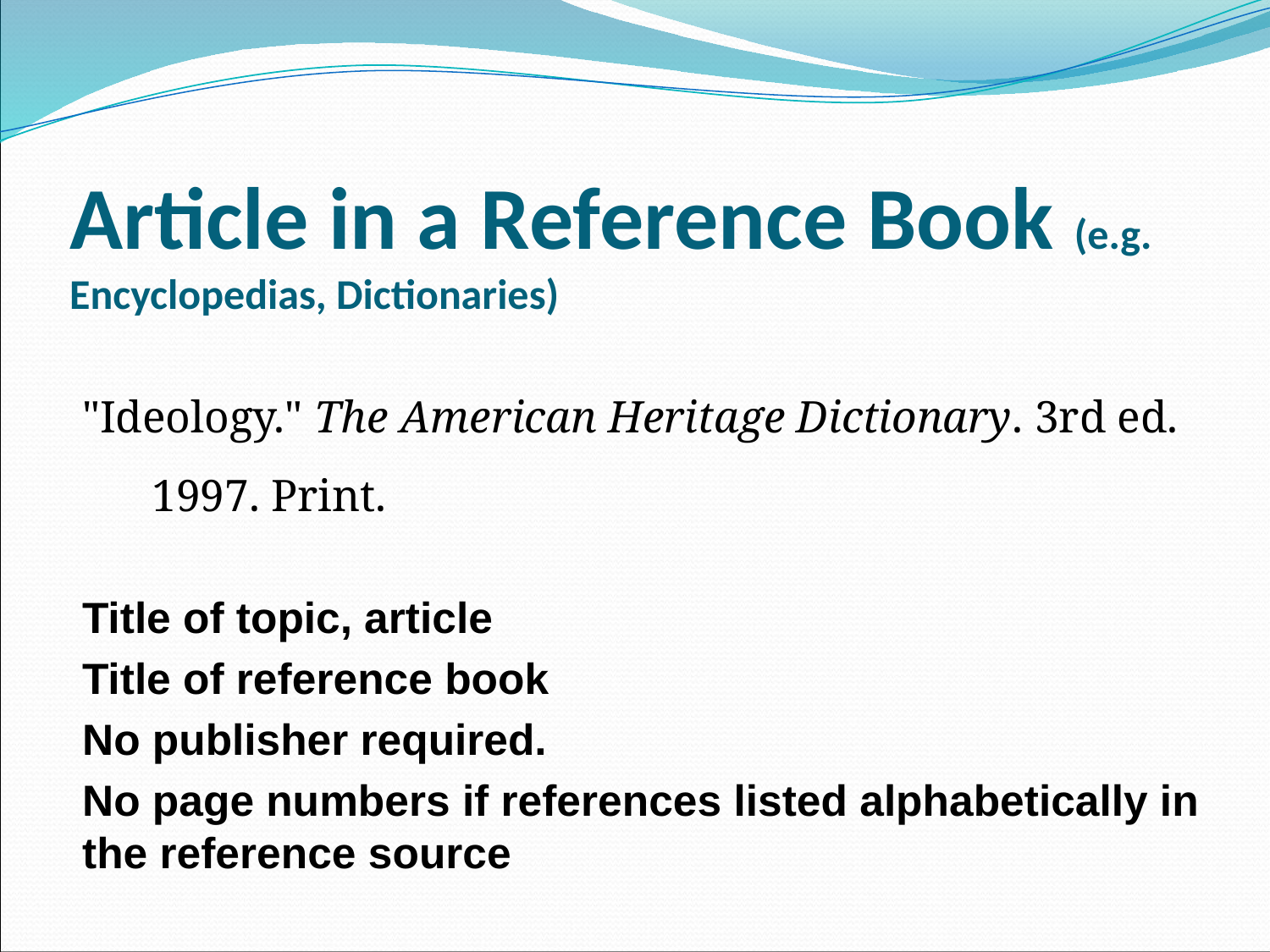

# Article in a Reference Book (e.g. Encyclopedias, Dictionaries)
"Ideology." The American Heritage Dictionary. 3rd ed. 1997. Print.

Title of topic, article
Title of reference book
No publisher required.
No page numbers if references listed alphabetically in the reference source